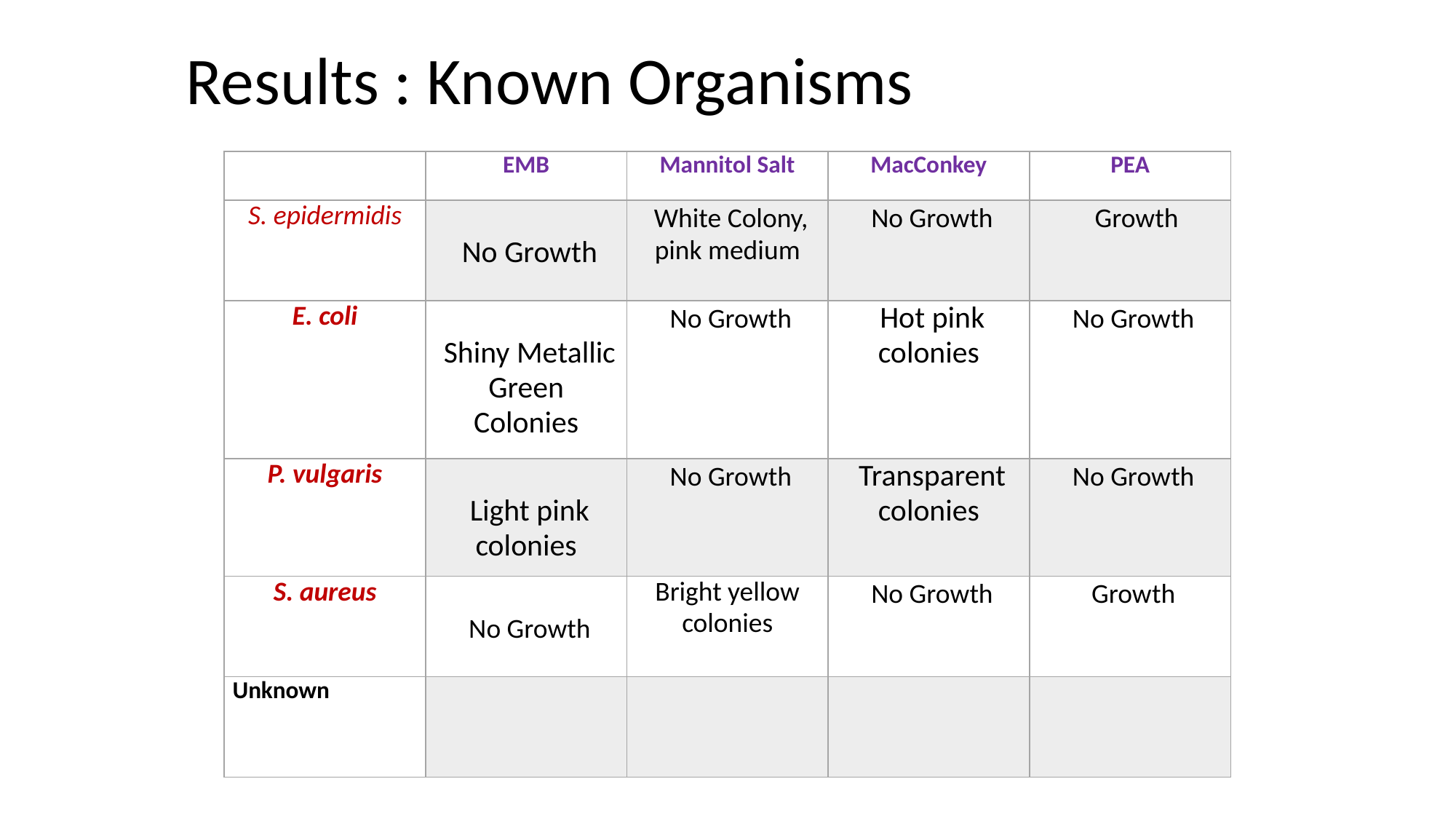

Results : Known Organisms
|  | EMB | Mannitol Salt | MacConkey | PEA |
| --- | --- | --- | --- | --- |
| S. epidermidis | No Growth | White Colony, pink medium | No Growth | Growth |
| E. coli | Shiny Metallic Green Colonies | No Growth | Hot pink colonies | No Growth |
| P. vulgaris | Light pink colonies | No Growth | Transparent colonies | No Growth |
| S. aureus | No Growth | Bright yellow colonies | No Growth | Growth |
| Unknown |  |  |  |  |